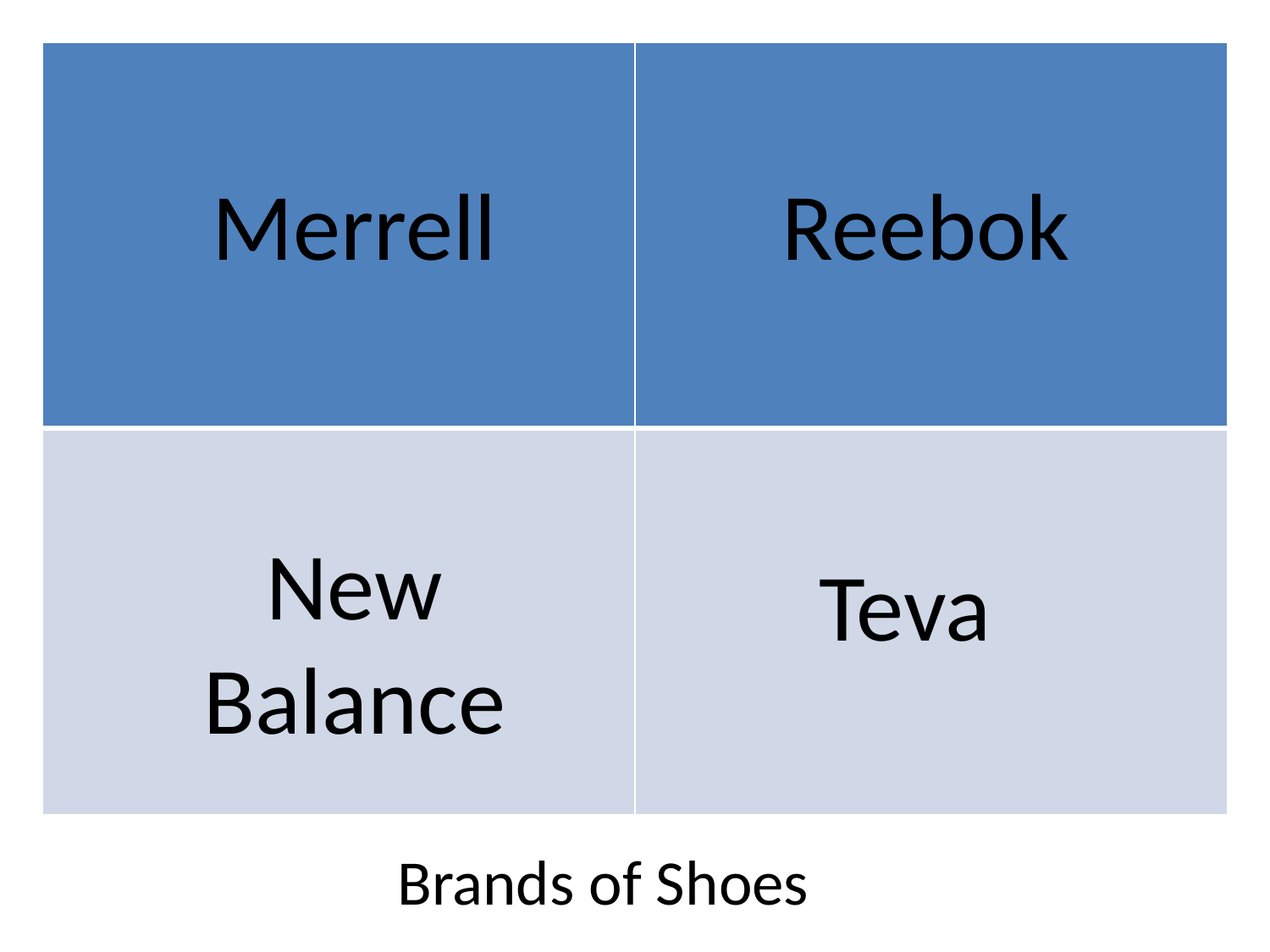

|  |  |
| --- | --- |
|  |  |
Merrell
Reebok
New Balance
Teva
Brands of Shoes